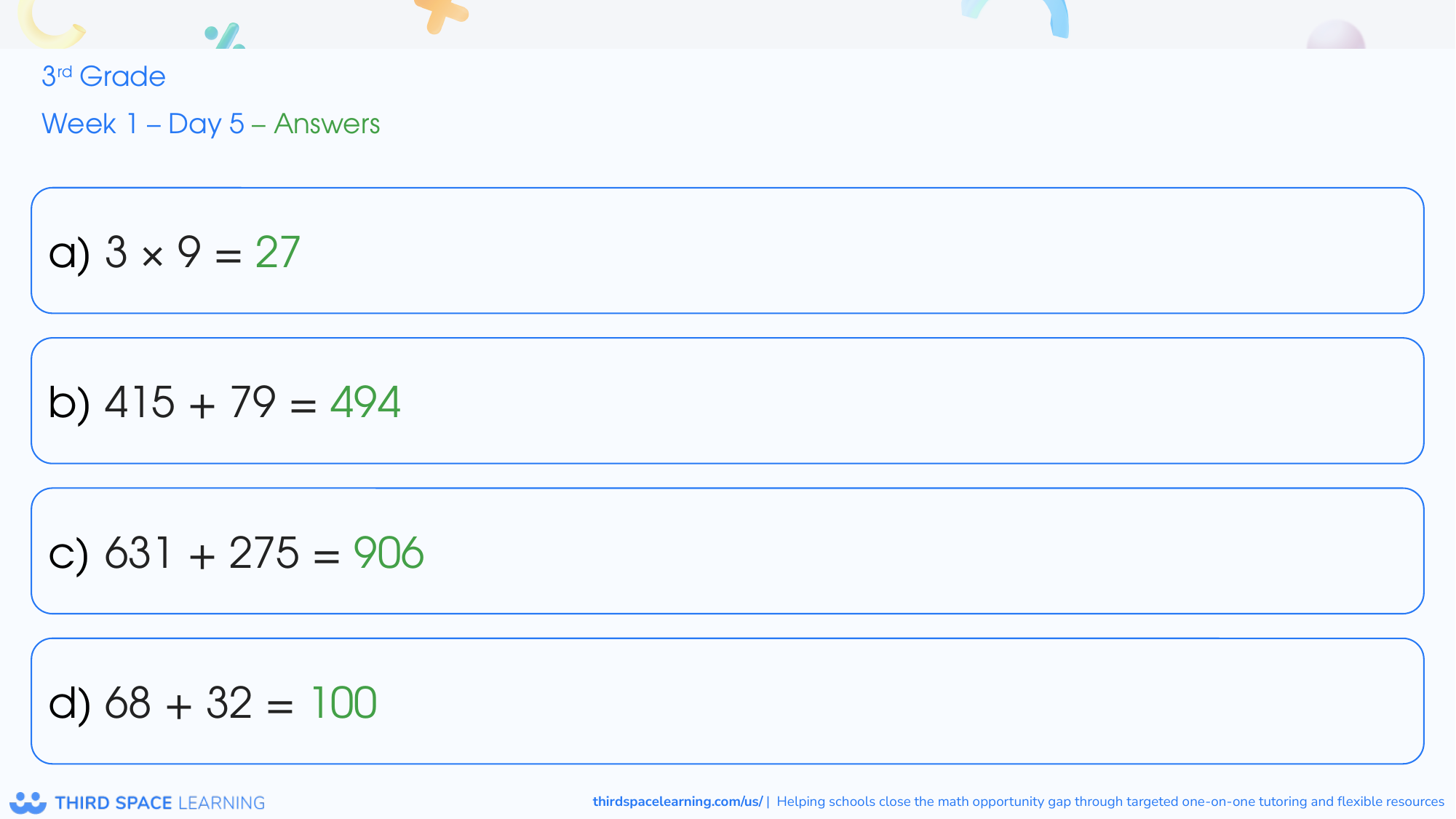

3rd Grade
Week 1 – Day 5 – Answers
3 × 9 = 27
415 + 79 = 494
631 + 275 = 906
68 + 32 = 100